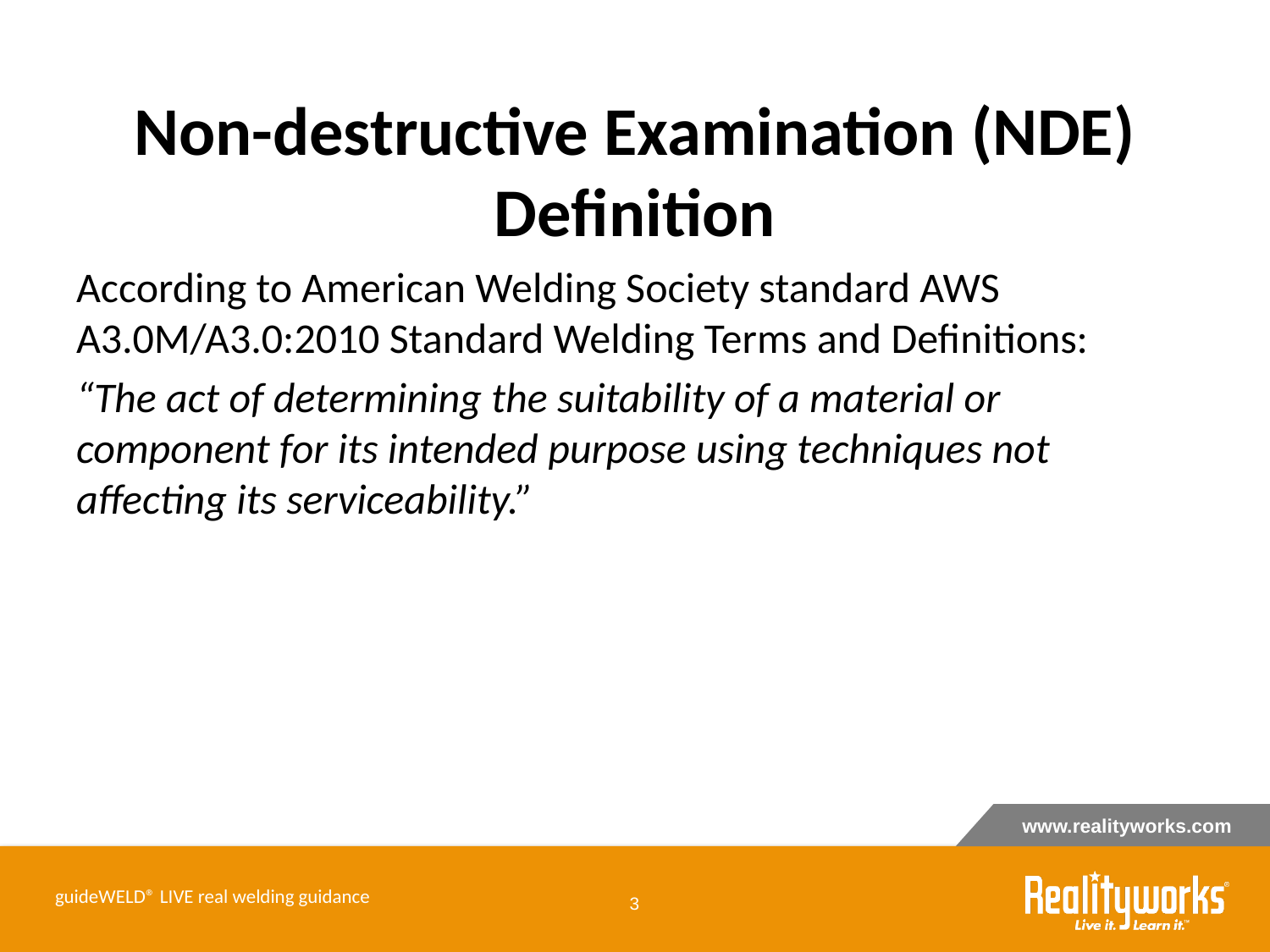

# Non-destructive Examination (NDE) Definition
According to American Welding Society standard AWS A3.0M/A3.0:2010 Standard Welding Terms and Definitions:
“The act of determining the suitability of a material or component for its intended purpose using techniques not affecting its serviceability.”

guideWELD® LIVE real welding guidance
3